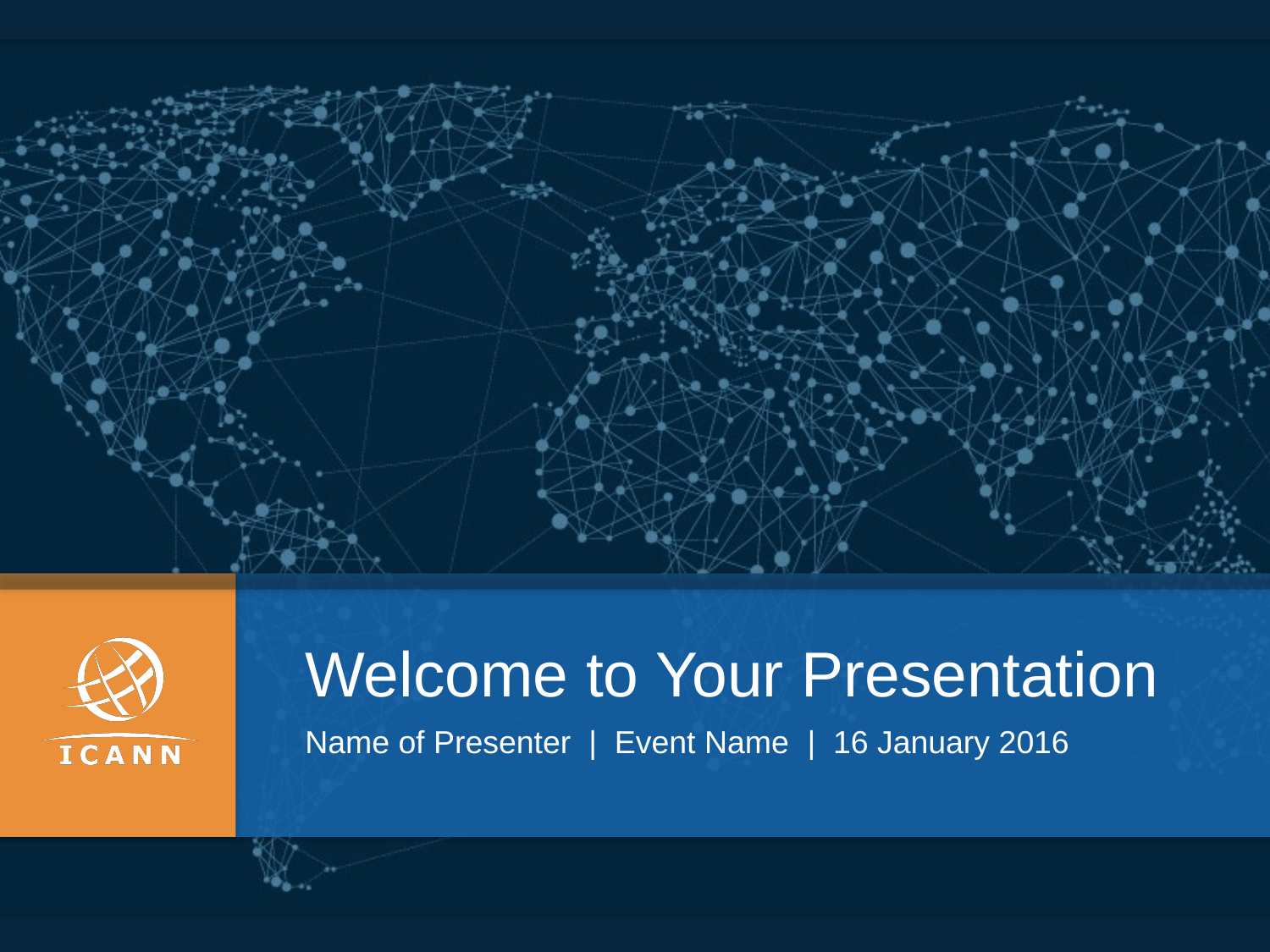

Welcome to Your Presentation
Name of Presenter  |  Event Name  |  16 January 2016